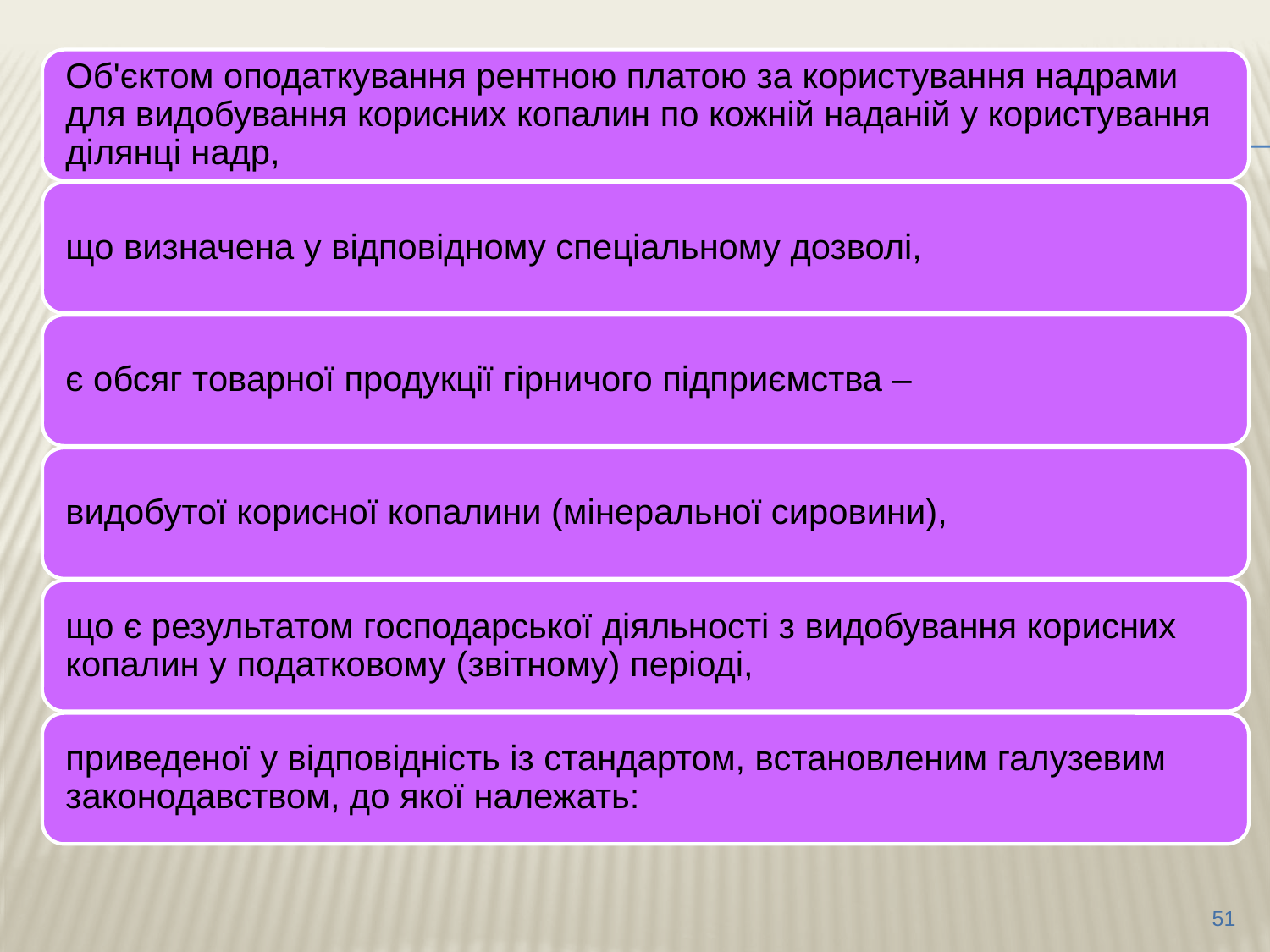

Об'єктом оподаткування рентною платою за користування надрами для видобування корисних копалин по кожній наданій у користування ділянці надр,
що визначена у відповідному спеціальному дозволі,
є обсяг товарної продукції гірничого підприємства –
видобутої корисної копалини (мінеральної сировини),
що є результатом господарської діяльності з видобування корисних копалин у податковому (звітному) періоді,
приведеної у відповідність із стандартом, встановленим галузевим законодавством, до якої належать:
51